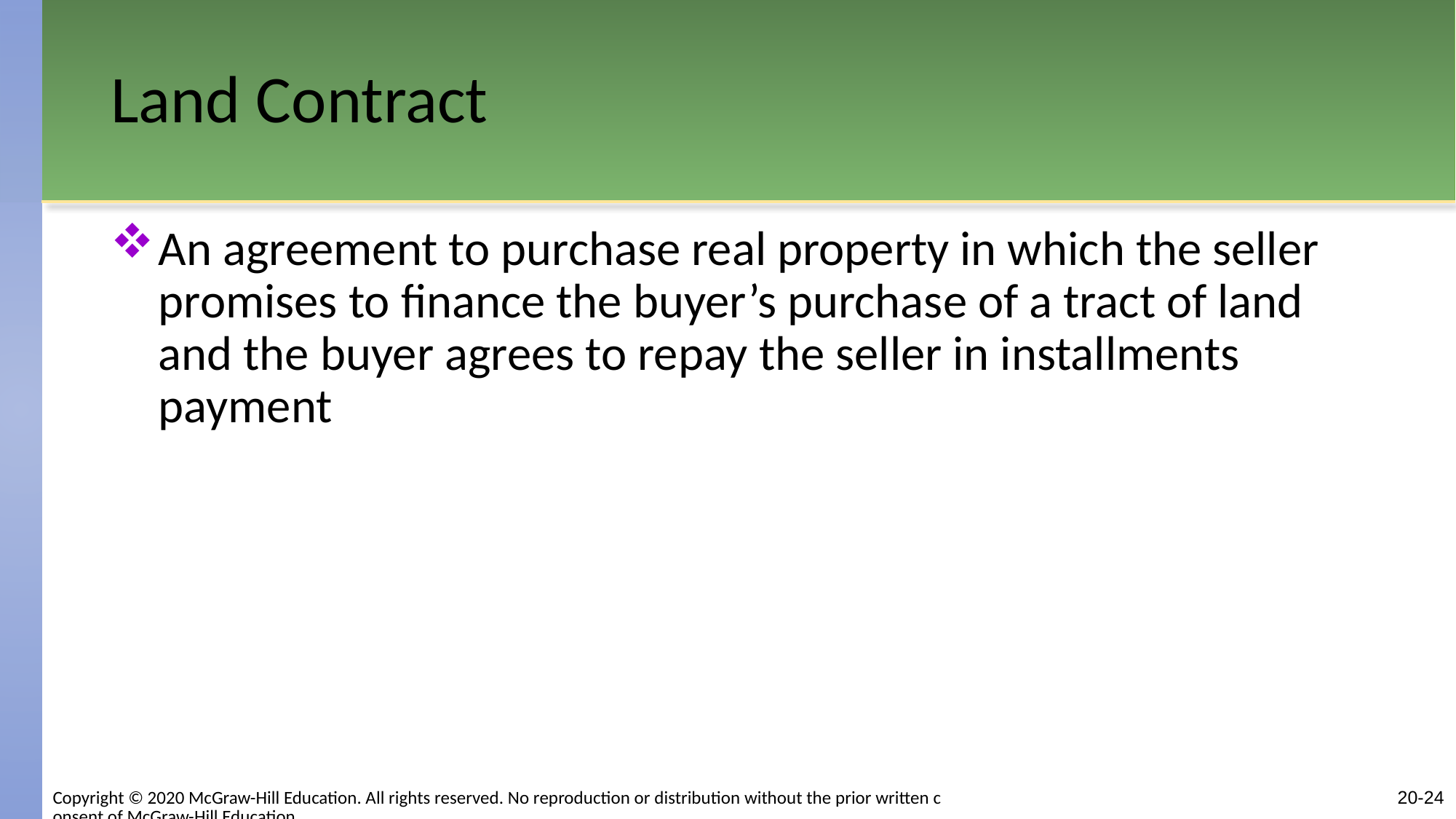

# Land Contract
An agreement to purchase real property in which the seller promises to finance the buyer’s purchase of a tract of land and the buyer agrees to repay the seller in installments payment
20-24
Copyright © 2020 McGraw-Hill Education. All rights reserved. No reproduction or distribution without the prior written consent of McGraw-Hill Education.